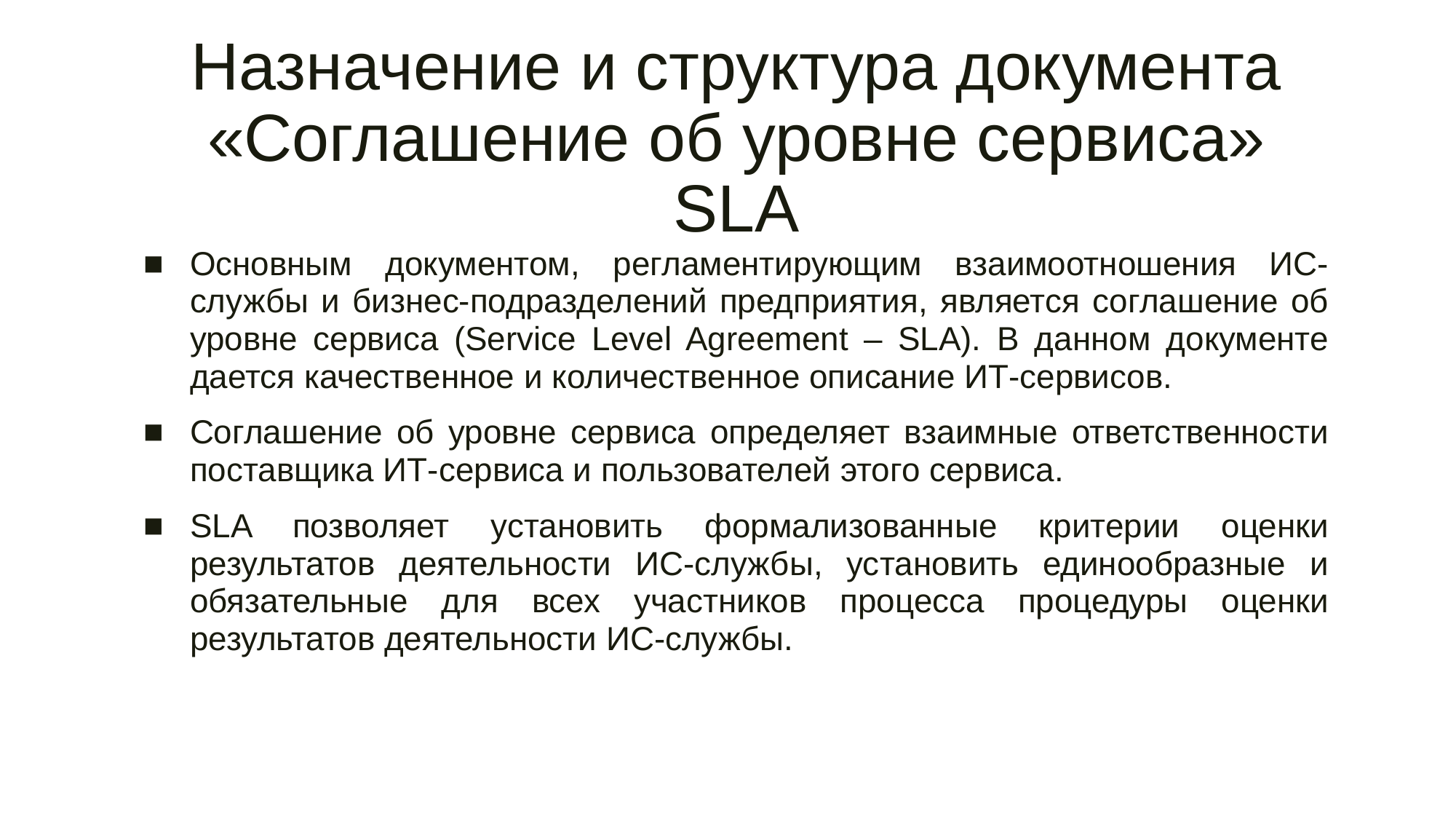

# Назначение и структура документа «Соглашение об уровне сервиса» SLA
Основным документом, регламентирующим взаимоотношения ИС-службы и бизнес-подразделений предприятия, является соглашение об уровне сервиса (Service Level Agreement – SLA). В данном документе дается качественное и количественное описание ИТ-сервисов.
Соглашение об уровне сервиса определяет взаимные ответственности поставщика ИТ-сервиса и пользователей этого сервиса.
SLA позволяет установить формализованные критерии оценки результатов деятельности ИС-службы, установить единообразные и обязательные для всех участников процесса процедуры оценки результатов деятельности ИС-службы.